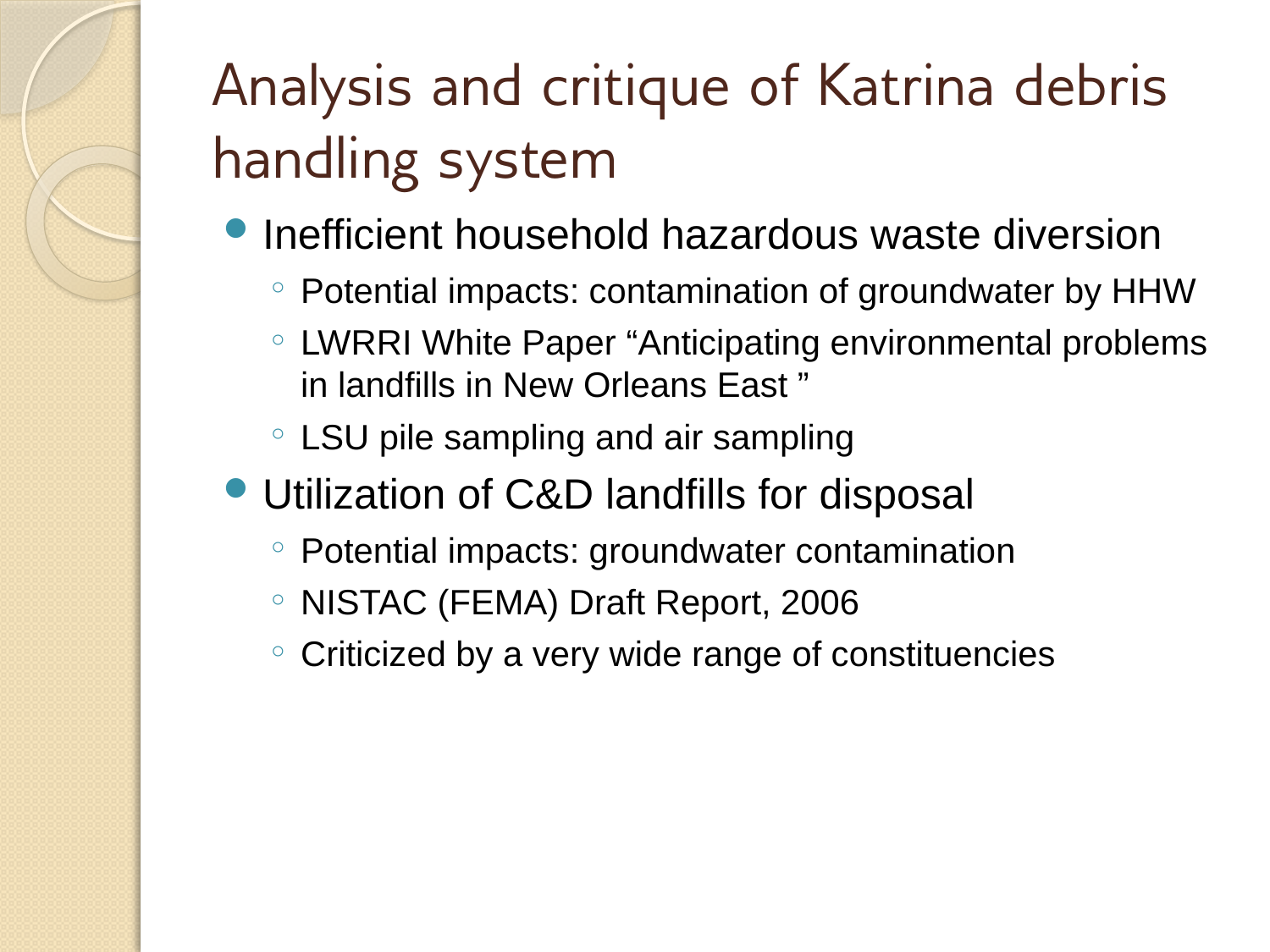

# Analysis and critique of Katrina debris handling system
Inefficient household hazardous waste diversion
Potential impacts: contamination of groundwater by HHW
LWRRI White Paper “Anticipating environmental problems in landfills in New Orleans East ”
LSU pile sampling and air sampling
Utilization of C&D landfills for disposal
Potential impacts: groundwater contamination
NISTAC (FEMA) Draft Report, 2006
Criticized by a very wide range of constituencies